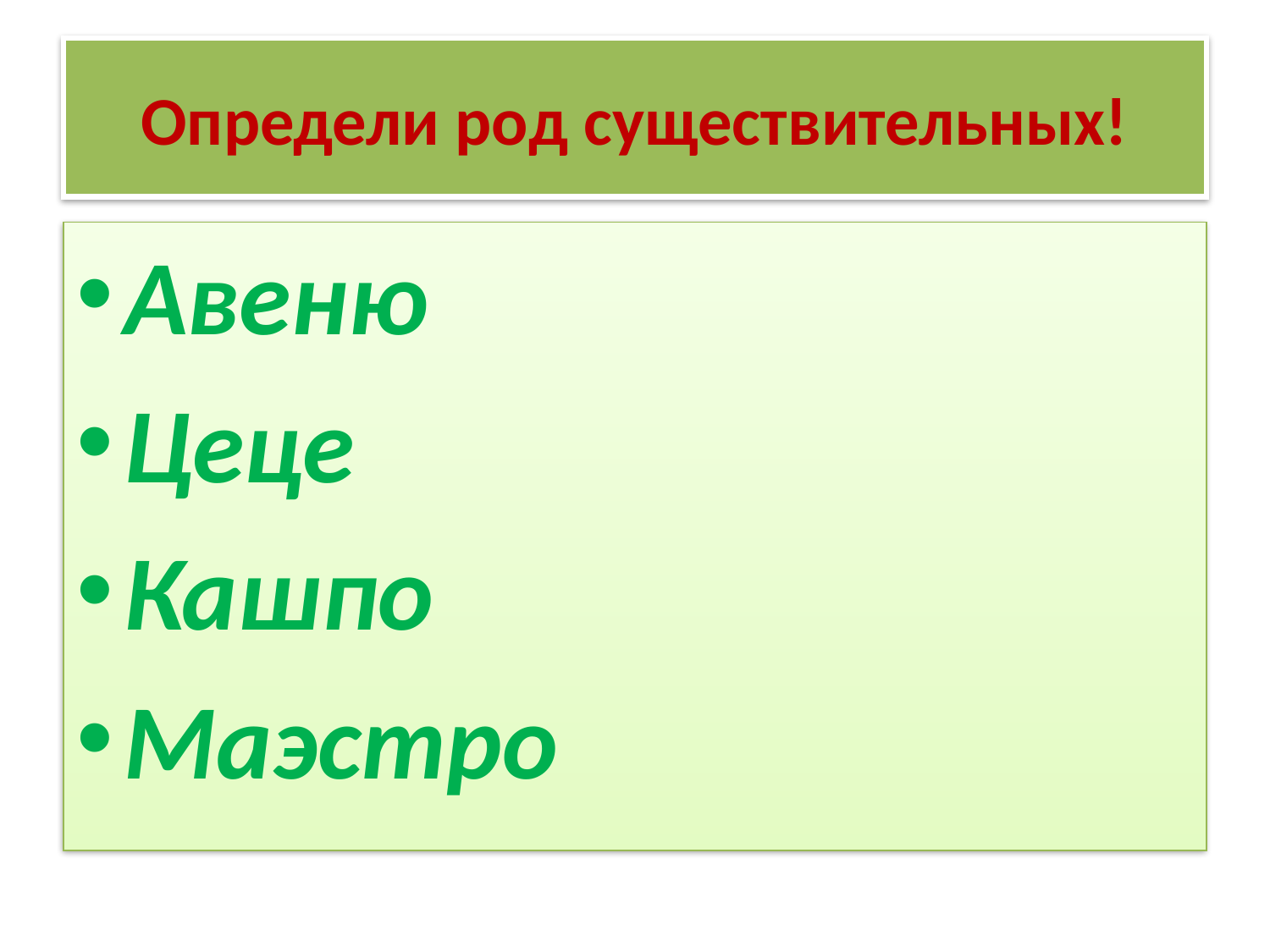

# Определи род существительных!
Авеню
Цеце
Кашпо
Маэстро